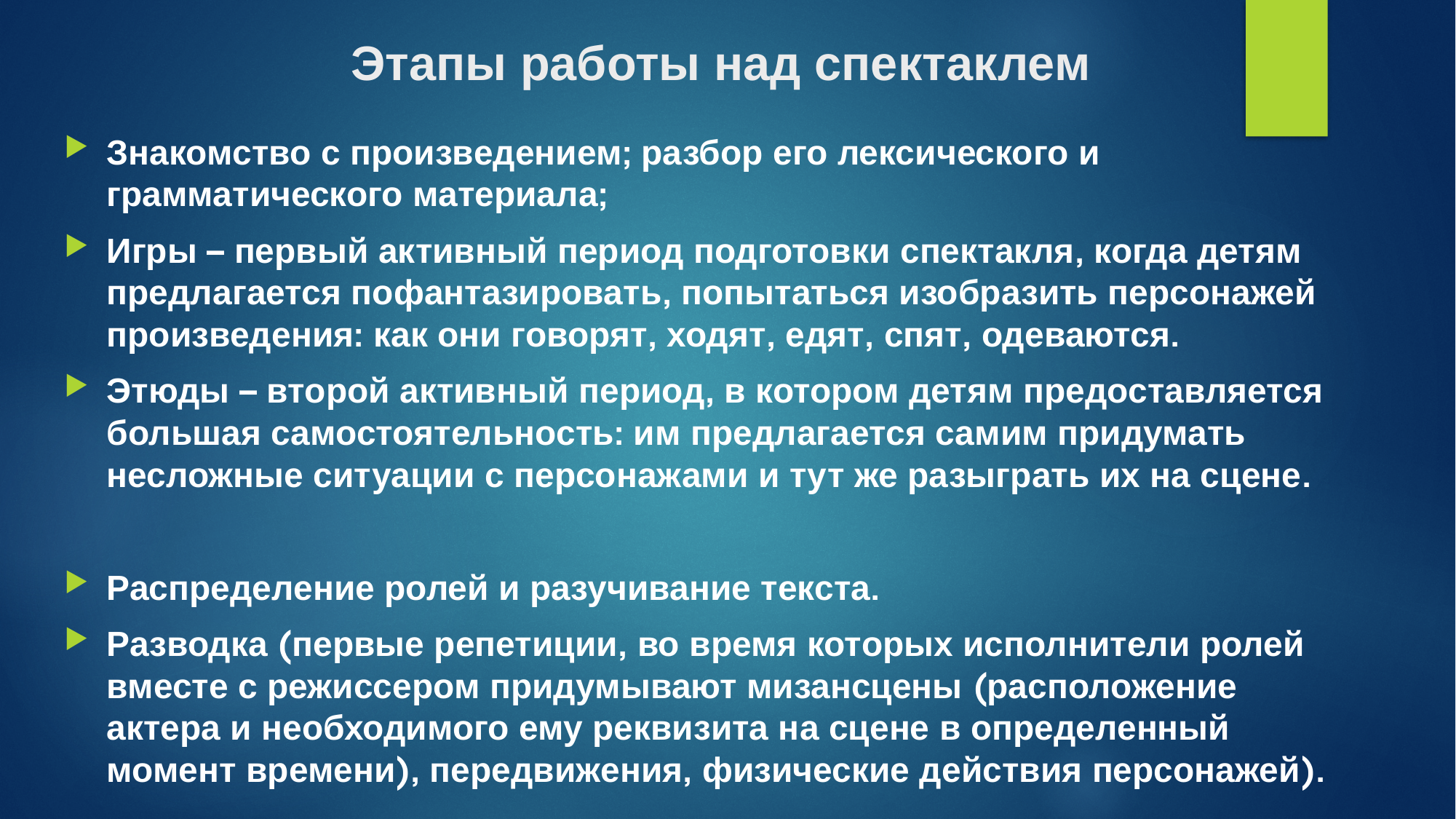

# Этапы работы над спектаклем
Знакомство с произведением; разбор его лексического и грамматического материала;
Игры – первый активный период подготовки спектакля, когда детям предлагается пофантазировать, попытаться изобразить персонажей произведения: как они говорят, ходят, едят, спят, одеваются.
Этюды – второй активный период, в котором детям предоставляется большая самостоятельность: им предлагается самим придумать несложные ситуации с персонажами и тут же разыграть их на сцене.

Распределение ролей и разучивание текста.
Разводка (первые репетиции, во время которых исполнители ролей вместе с режиссером придумывают мизансцены (расположение актера и необходимого ему реквизита на сцене в определенный момент времени), передвижения, физические действия персонажей).